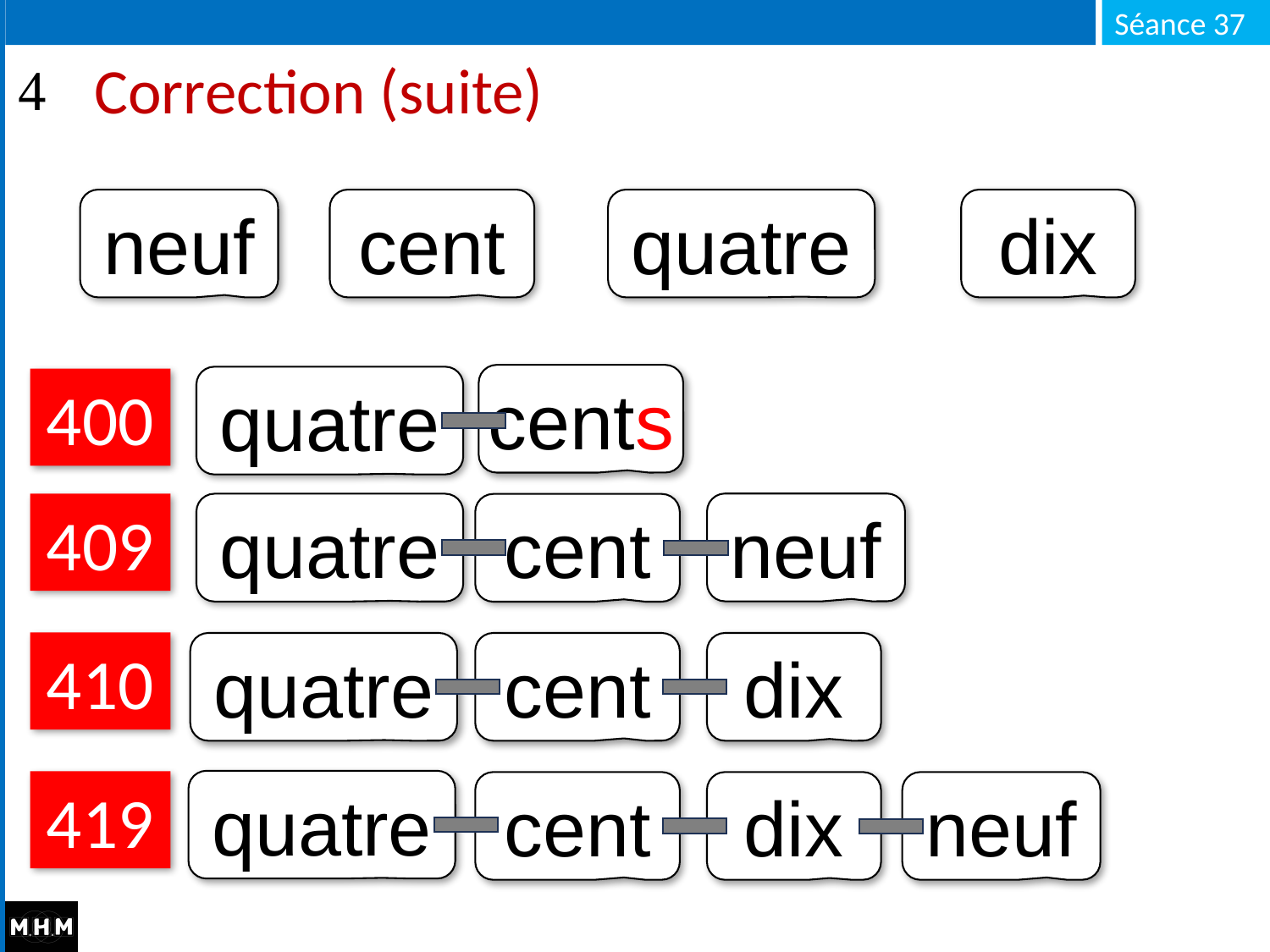

# Correction (suite)
neuf
cent
quatre
dix
cents
quatre
400

neuf
409
quatre
cent

410
quatre
cent
dix

quatre
419
cent
dix
neuf